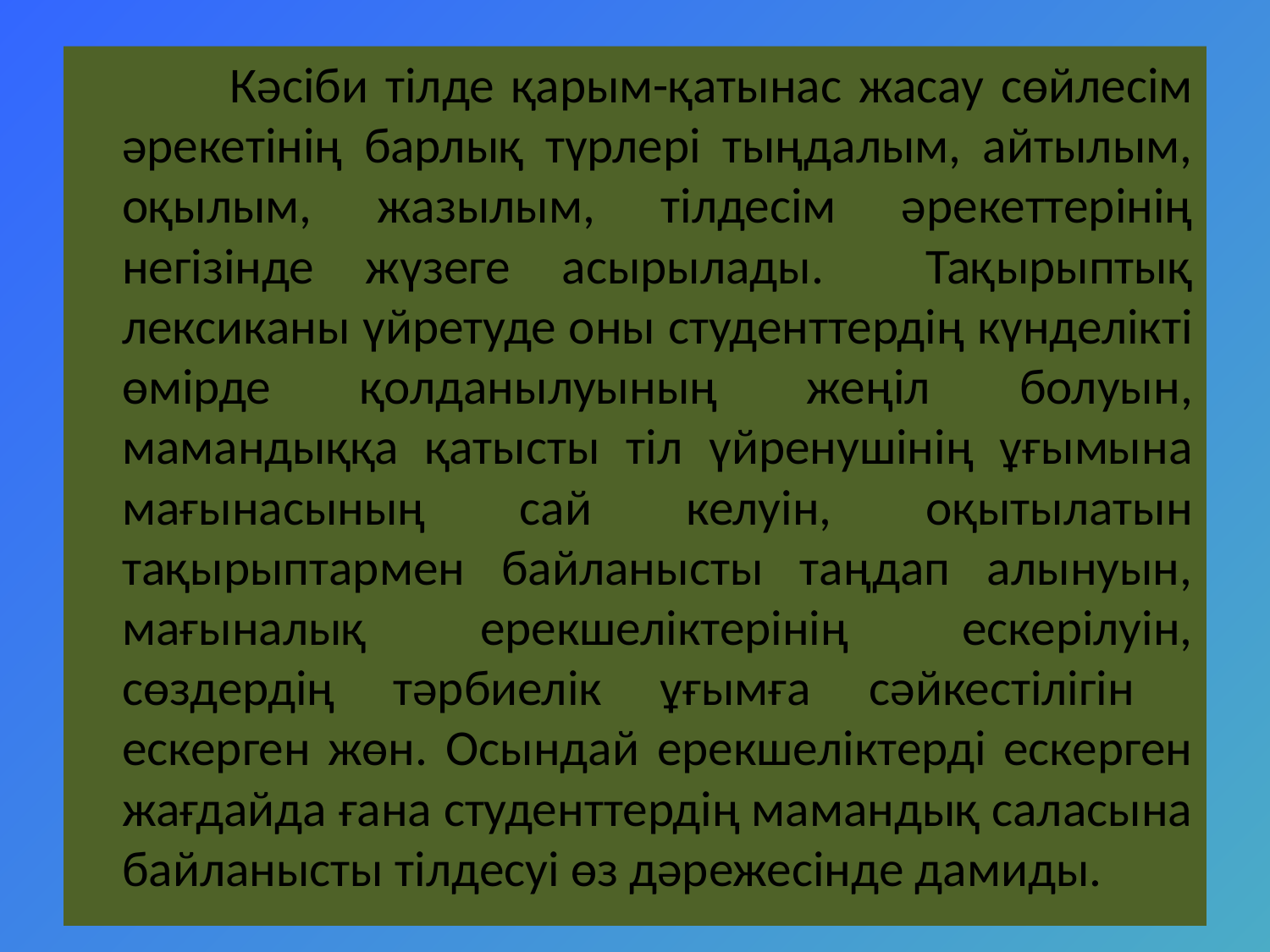

Кәсіби тілде қарым-қатынас жасау сөйлесім әрекетінің барлық түрлері тыңдалым, айтылым, оқылым, жазылым, тілдесім әрекеттерінің негізінде жүзеге асырылады.  Тақырыптық лексиканы үйретуде оны студенттердің күнделікті өмірде қолданылуының жеңіл болуын, мамандыққа қатысты тіл үйренушінің ұғымына мағынасының сай келуін, оқытылатын тақырыптармен байланысты таңдап алынуын, мағыналық ерекшеліктерінің ескерілуін, сөздердің тәрбиелік ұғымға сәйкестілігін  ескерген жөн. Осындай ерекшеліктерді ескерген жағдайда ғана студенттердің мамандық саласына байланысты тілдесуі өз дәрежесінде дамиды.